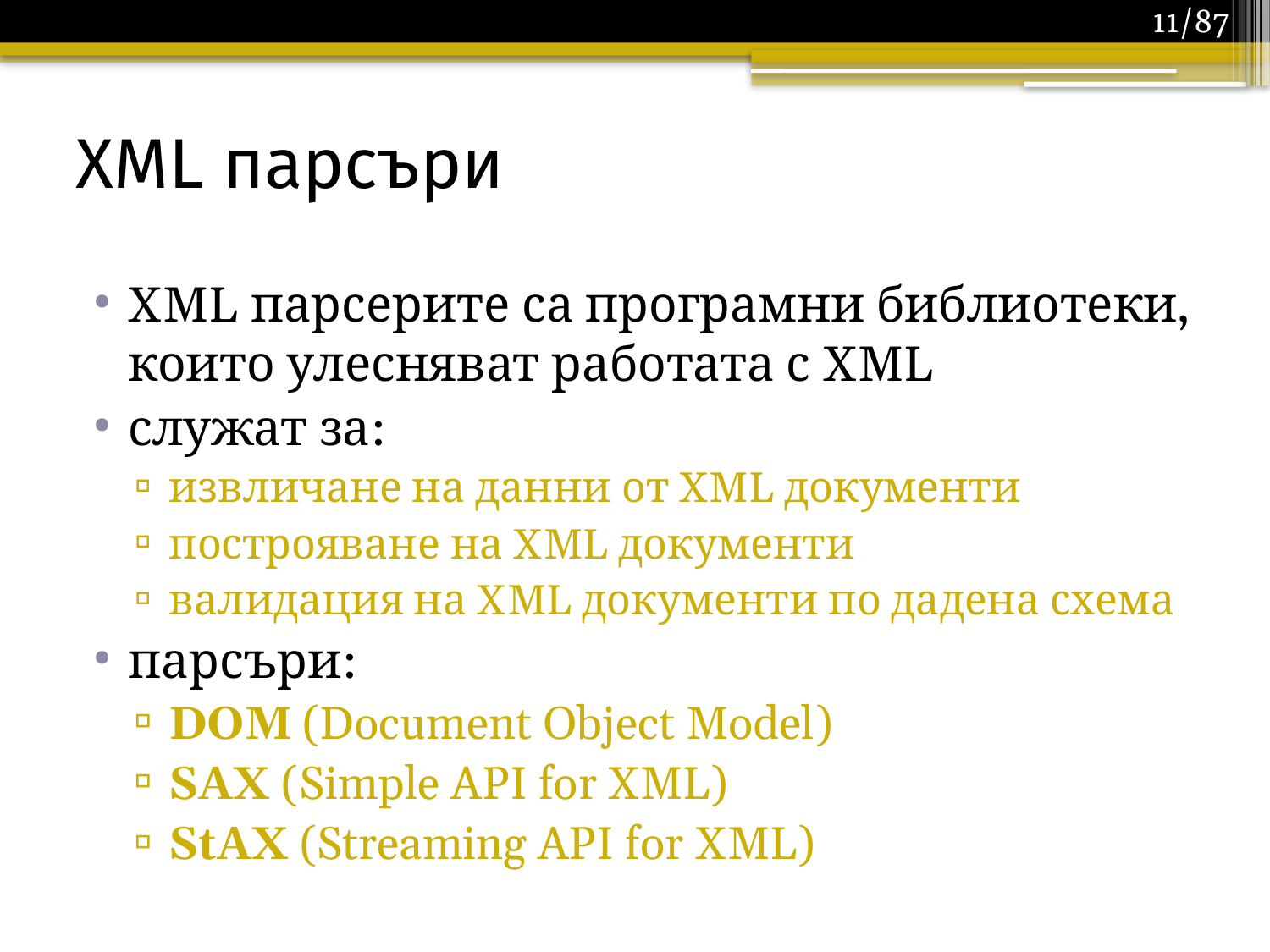

11/87
# XML парсъри
XML парсерите са програмни библиотеки, които улесняват работата с XML
служат за:
извличане на данни от XML документи
построяване на XML документи
валидация на XML документи по дадена схема
парсъри:
DOM (Document Object Model)
SAX (Simple API for XML)
StAX (Streaming API for XML)